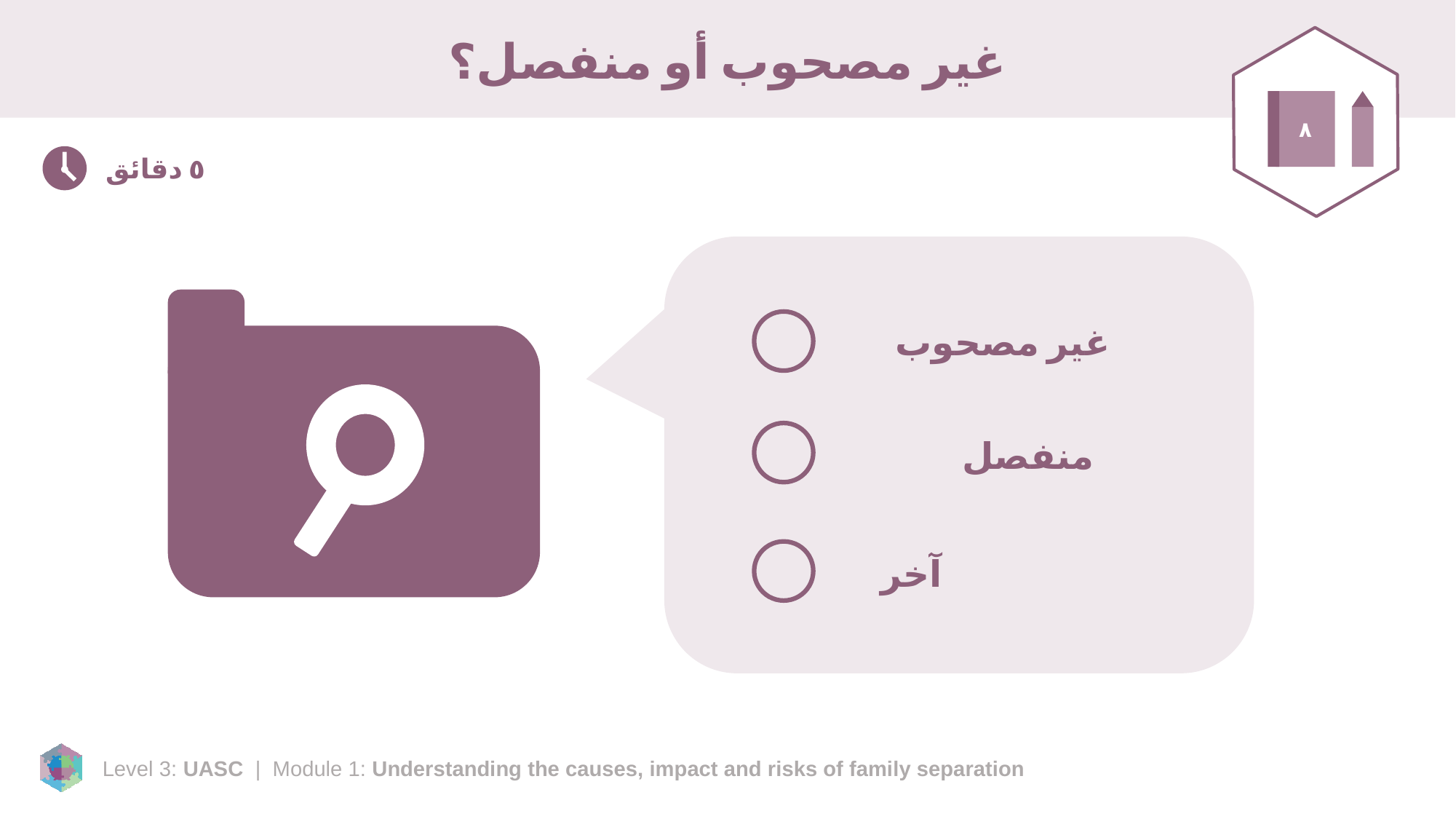

# غير مصحوب أو منفصل؟

٨

٥ دقائق

        غير مصحوب

منفصل

آخر